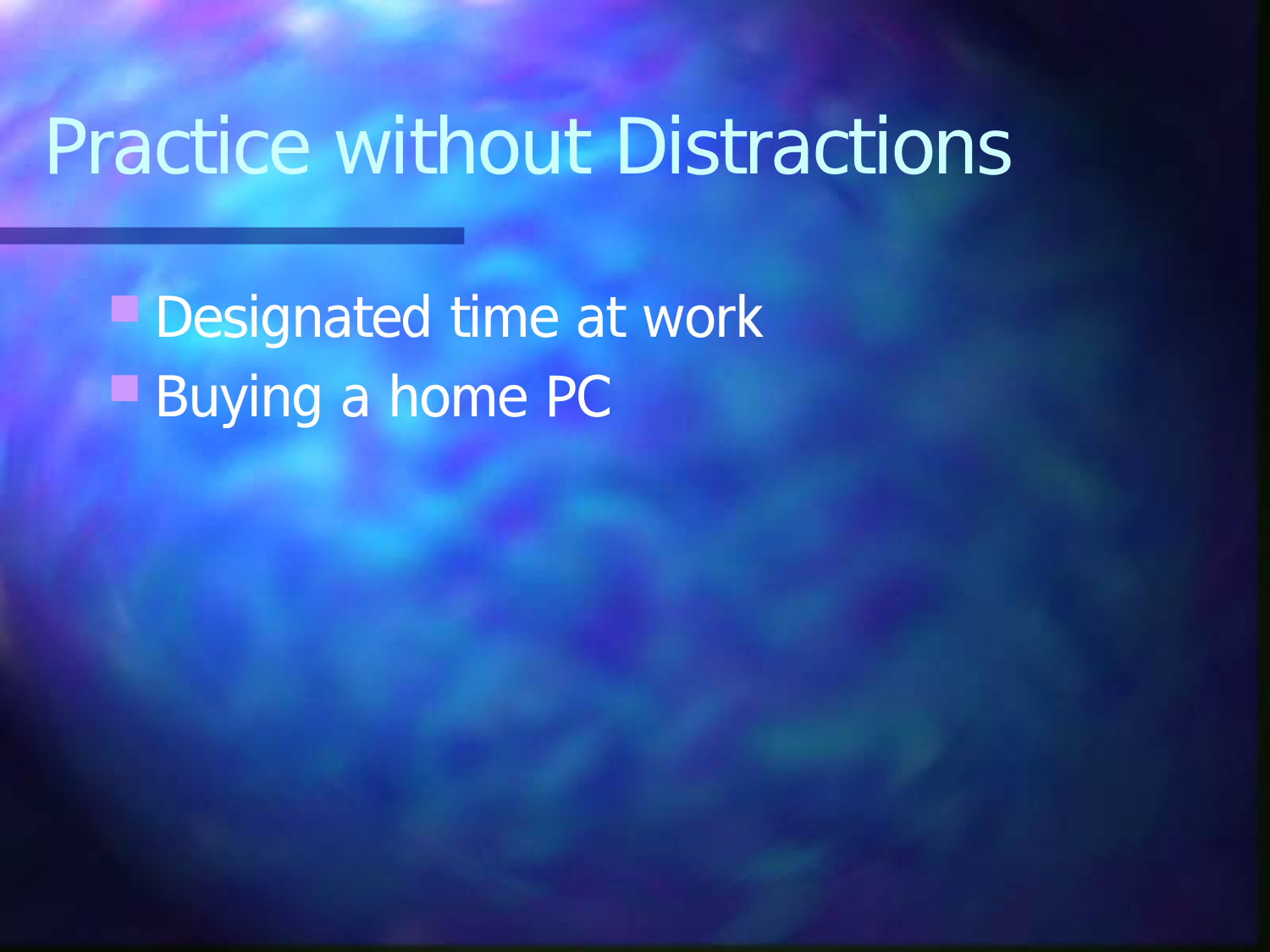

# Practice without Distractions
Designated time at work
Buying a home PC